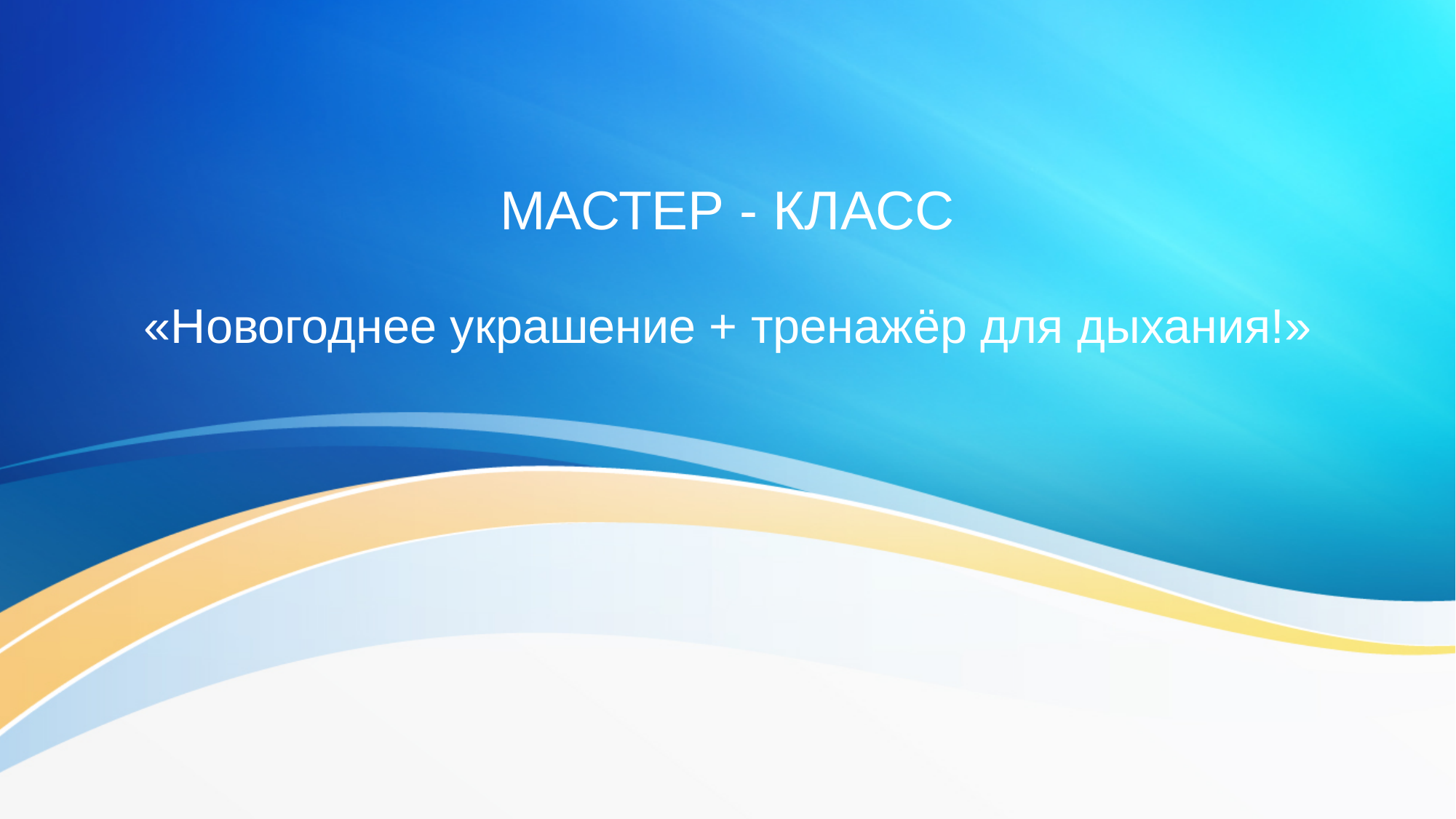

# МАСТЕР - КЛАСС
«Новогоднее украшение + тренажёр для дыхания!»